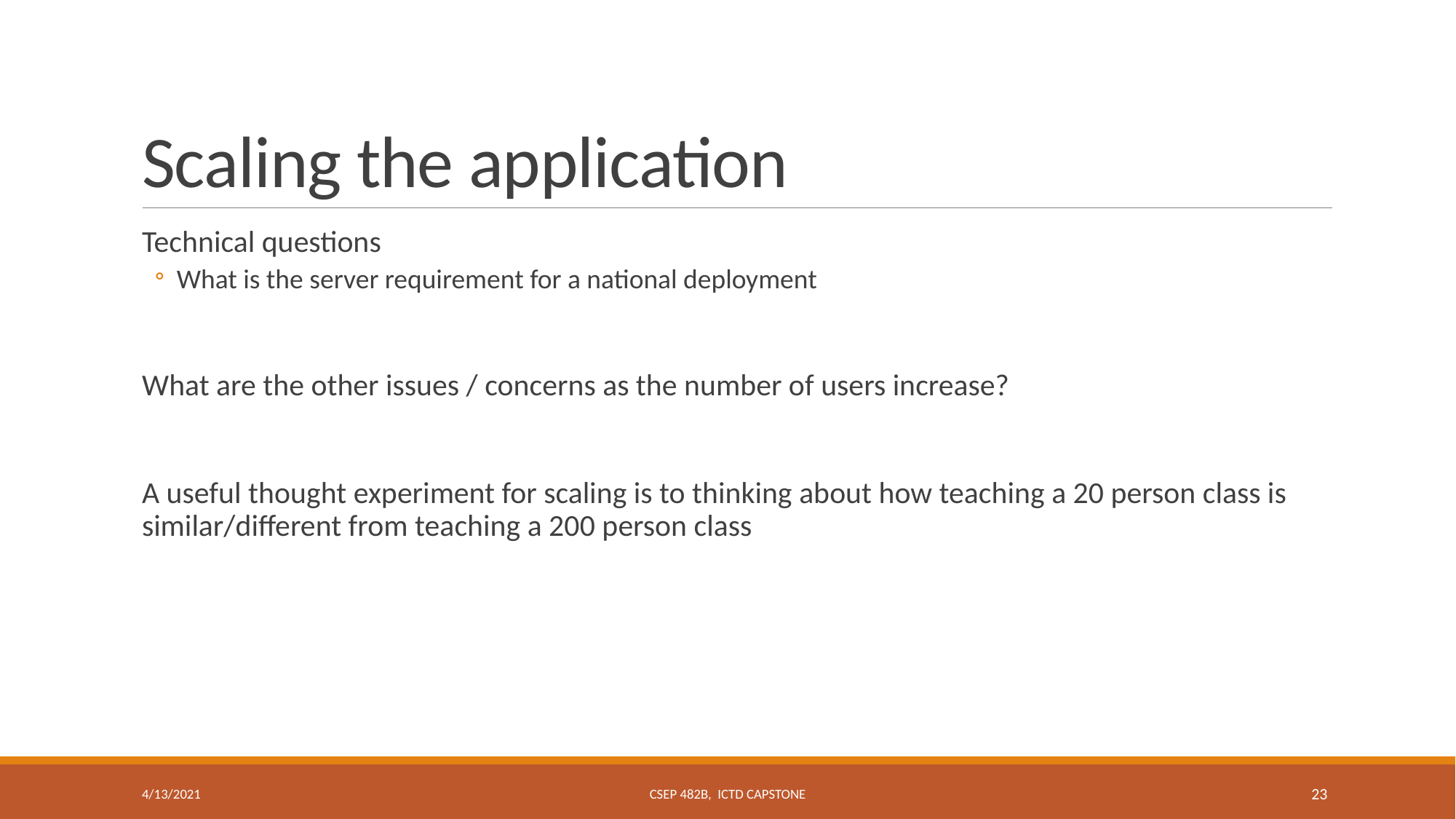

# Scaling the application
Technical questions
What is the server requirement for a national deployment

What are the other issues / concerns as the number of users increase?

A useful thought experiment for scaling is to thinking about how teaching a 20 person class is similar/different from teaching a 200 person class
4/13/2021
CSEP 482B,  ICTD Capstone
23